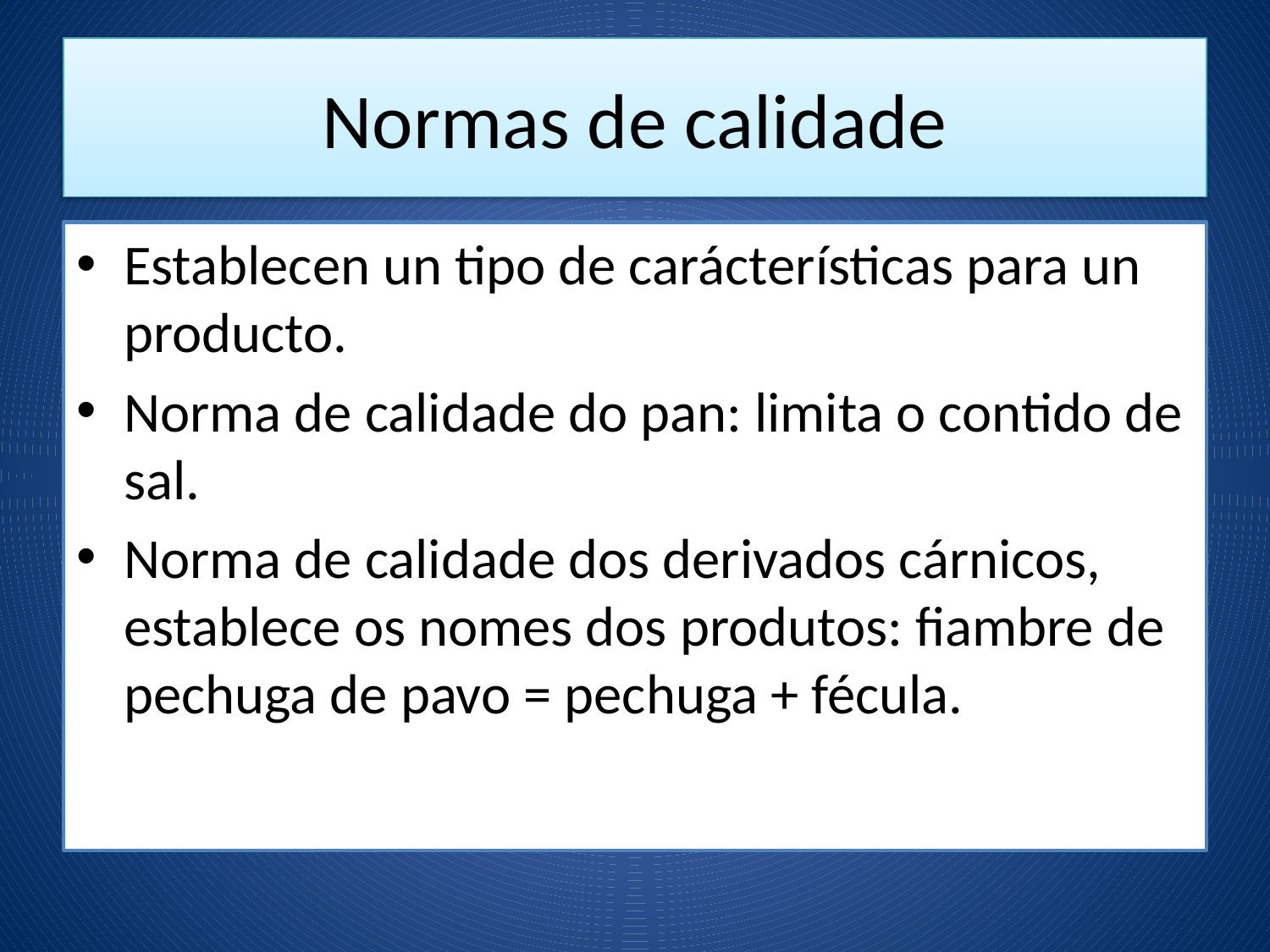

# Normas de calidade
Establecen un tipo de carácterísticas para un producto.
Norma de calidade do pan: limita o contido de sal.
Norma de calidade dos derivados cárnicos, establece os nomes dos produtos: fiambre de pechuga de pavo = pechuga + fécula.